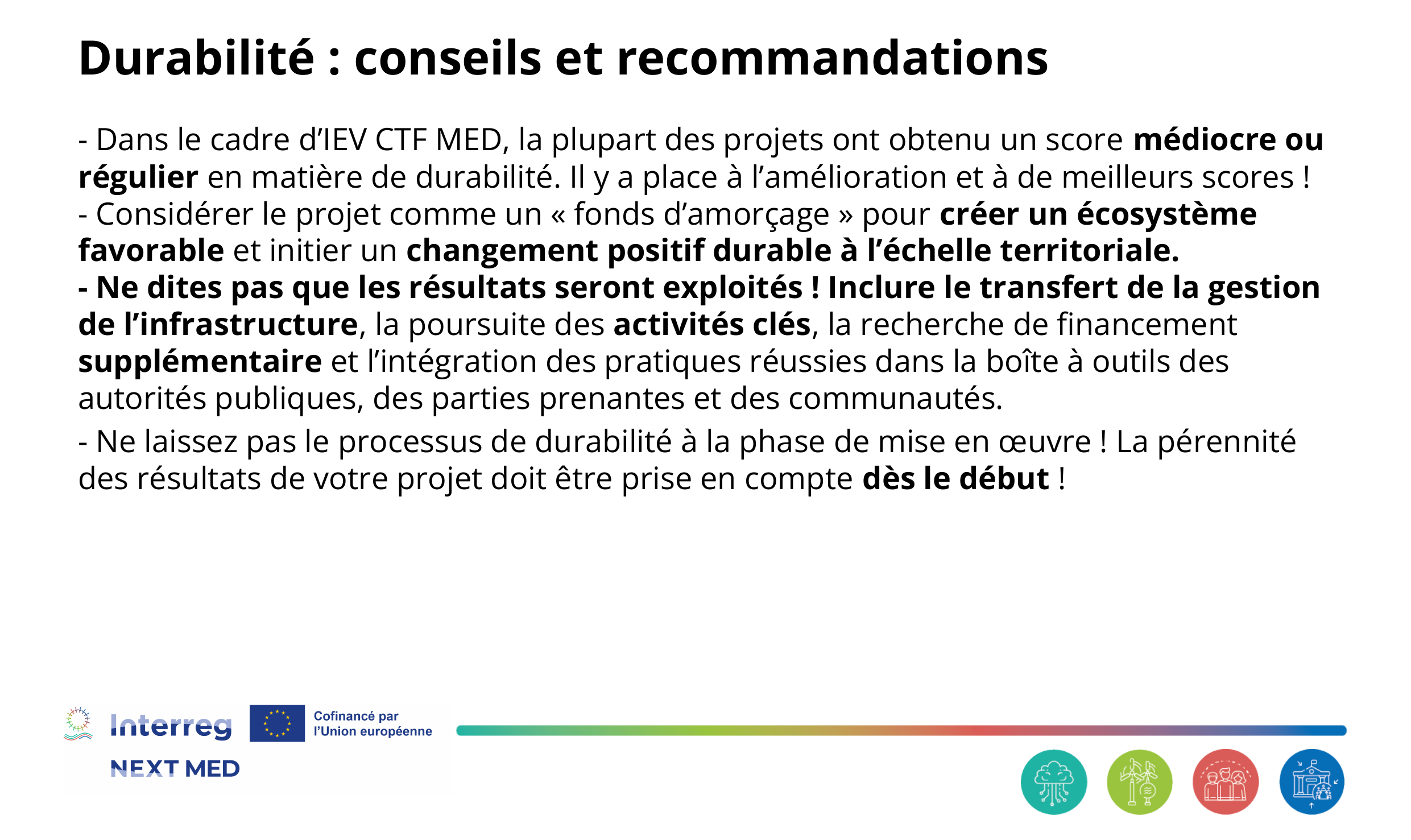

# Durabilité : conseils et recommandations
- Dans le cadre d’IEV CTF MED, la plupart des projets ont obtenu un score médiocre ou régulier en matière de durabilité. Il y a place à l’amélioration et à de meilleurs scores !
- Considérer le projet comme un « fonds d’amorçage » pour créer un écosystème favorable et initier un changement positif durable à l’échelle territoriale.
- Ne dites pas que les résultats seront exploités ! Inclure le transfert de la gestion de l’infrastructure, la poursuite des activités clés, la recherche de financement supplémentaire et l’intégration des pratiques réussies dans la boîte à outils des autorités publiques, des parties prenantes et des communautés.
- Ne laissez pas le processus de durabilité à la phase de mise en œuvre ! La pérennité des résultats de votre projet doit être prise en compte dès le début !